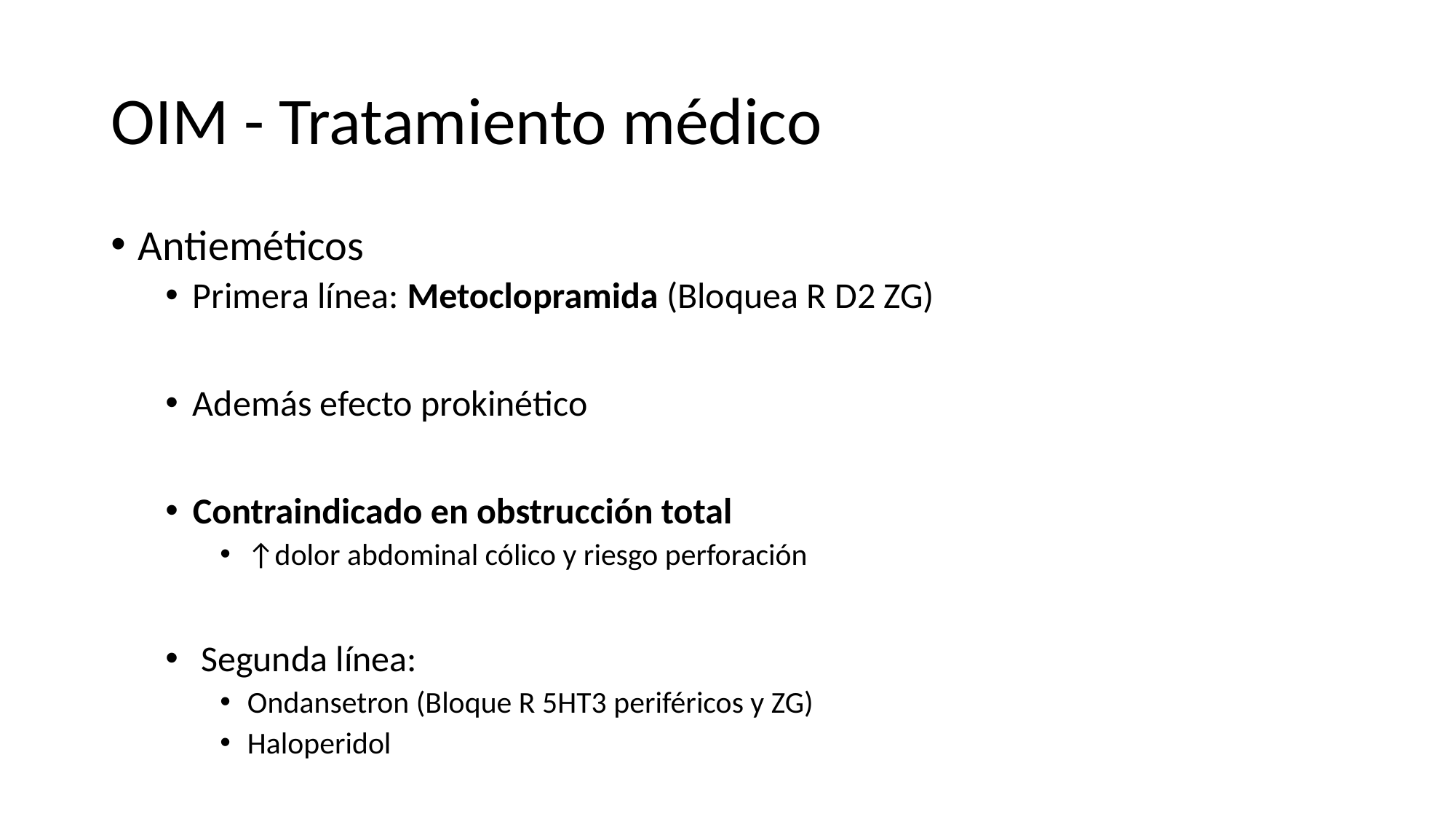

# OIM - Tratamiento médico
Antieméticos
Primera línea: Metoclopramida (Bloquea R D2 ZG)

Además efecto prokinético

Contraindicado en obstrucción total
↑dolor abdominal cólico y riesgo perforación

 Segunda línea:
Ondansetron (Bloque R 5HT3 periféricos y ZG)
Haloperidol